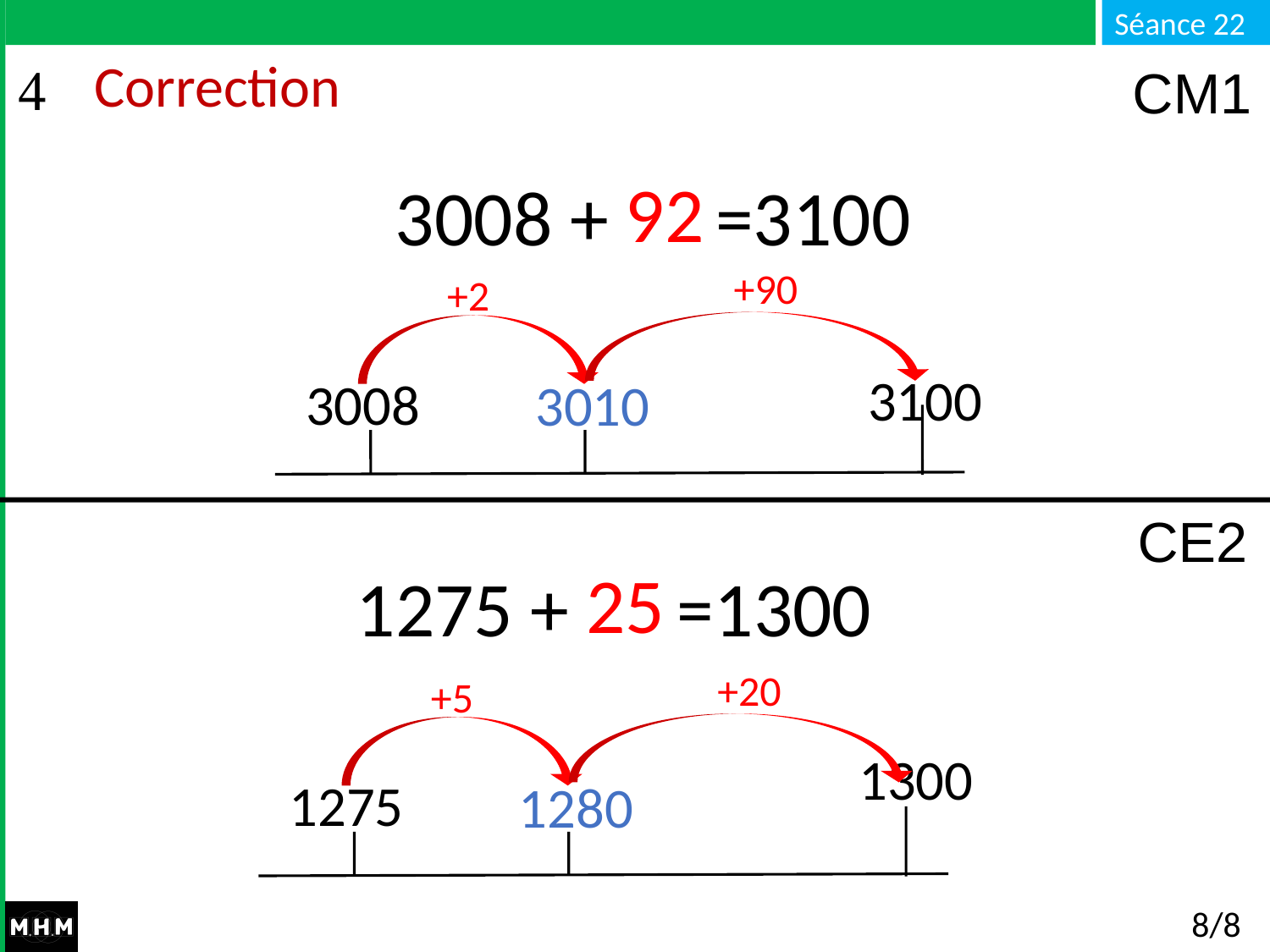

# Correction
CM1
92
 3008 + …  =3100
+90
+2

3100
3008
3010

CE2
25
 1275 + …  =1300
+20
+5

1300
1275
1280
8/8